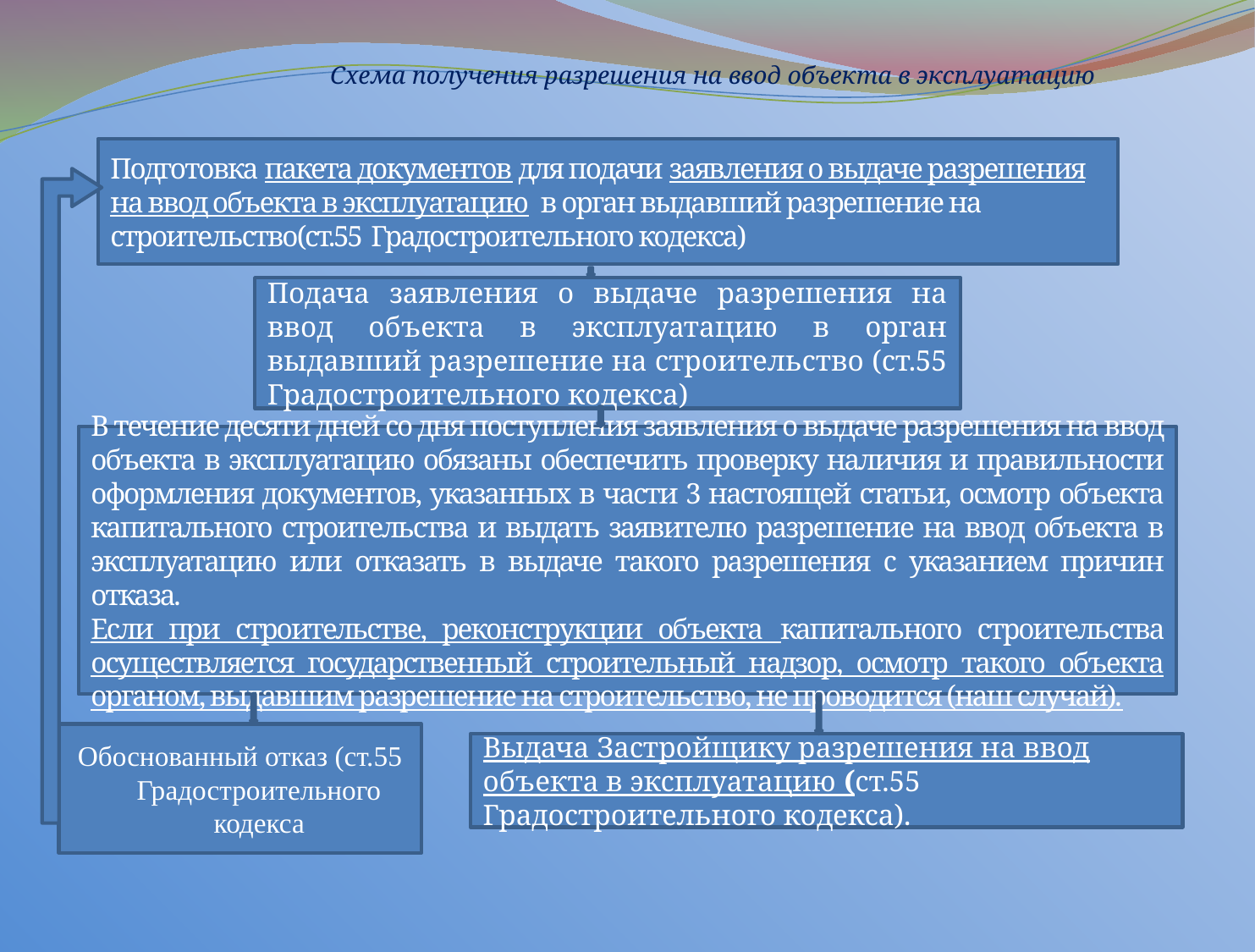

# Схема получения разрешения на ввод объекта в эксплуатацию
Подготовка пакета документов для подачи заявления о выдаче разрешения на ввод объекта в эксплуатацию  в орган выдавший разрешение на строительство(ст.55 Градостроительного кодекса)
Подача заявления о выдаче разрешения на ввод объекта в эксплуатацию в орган выдавший разрешение на строительство (ст.55 Градостроительного кодекса)

В течение десяти дней со дня поступления заявления о выдаче разрешения на ввод объекта в эксплуатацию обязаны обеспечить проверку наличия и правильности оформления документов, указанных в части 3 настоящей статьи, осмотр объекта капитального строительства и выдать заявителю разрешение на ввод объекта в эксплуатацию или отказать в выдаче такого разрешения с указанием причин отказа.
Если при строительстве, реконструкции объекта капитального строительства осуществляется государственный строительный надзор, осмотр такого объекта органом, выдавшим разрешение на строительство, не проводится (наш случай).

Выдача Застройщику разрешения на ввод объекта в эксплуатацию (ст.55 Градостроительного кодекса).

Обоснованный отказ (ст.55 Градостроительного кодекса